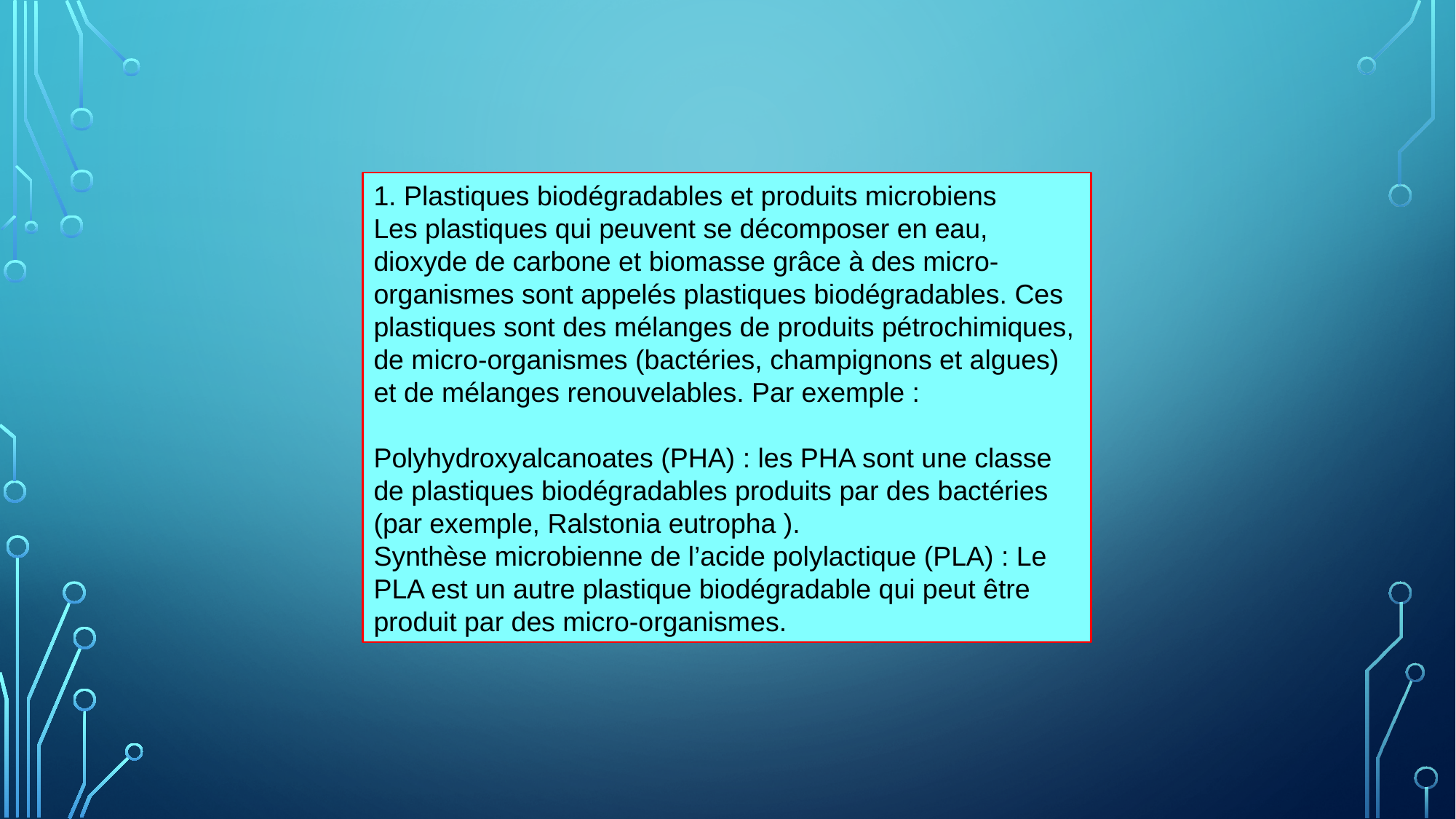

1. Plastiques biodégradables et produits microbiens
Les plastiques qui peuvent se décomposer en eau, dioxyde de carbone et biomasse grâce à des micro-organismes sont appelés plastiques biodégradables. Ces plastiques sont des mélanges de produits pétrochimiques, de micro-organismes (bactéries, champignons et algues) et de mélanges renouvelables. Par exemple :

Polyhydroxyalcanoates (PHA) : les PHA sont une classe de plastiques biodégradables produits par des bactéries (par exemple, Ralstonia eutropha ).
Synthèse microbienne de l’acide polylactique (PLA) : Le PLA est un autre plastique biodégradable qui peut être produit par des micro-organismes.